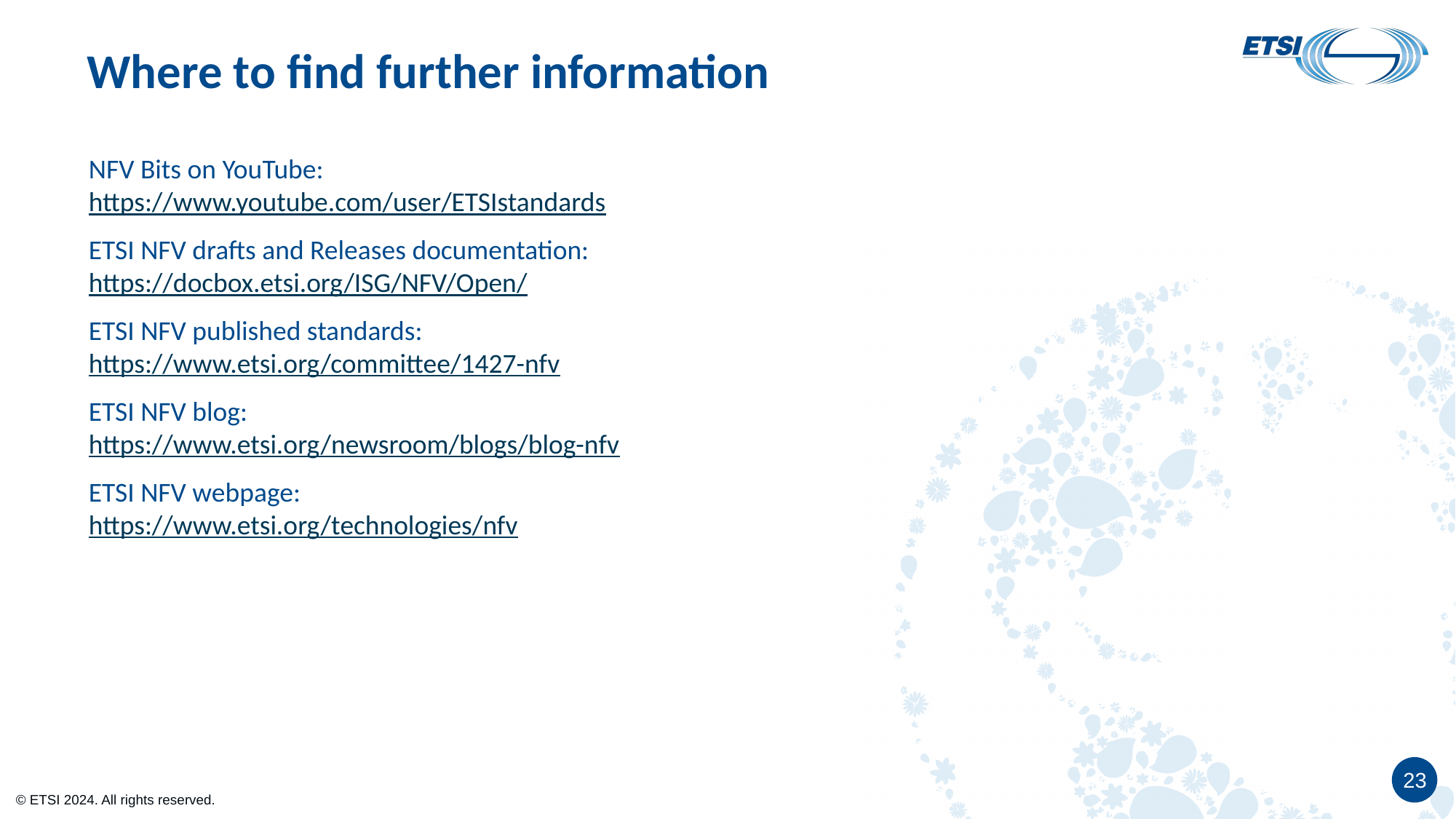

# Where to find further information
NFV Bits on YouTube:
https://www.youtube.com/user/ETSIstandards
ETSI NFV drafts and Releases documentation:
https://docbox.etsi.org/ISG/NFV/Open/
ETSI NFV published standards:
https://www.etsi.org/committee/1427-nfv
ETSI NFV blog:
https://www.etsi.org/newsroom/blogs/blog-nfv
ETSI NFV webpage:
https://www.etsi.org/technologies/nfv
23